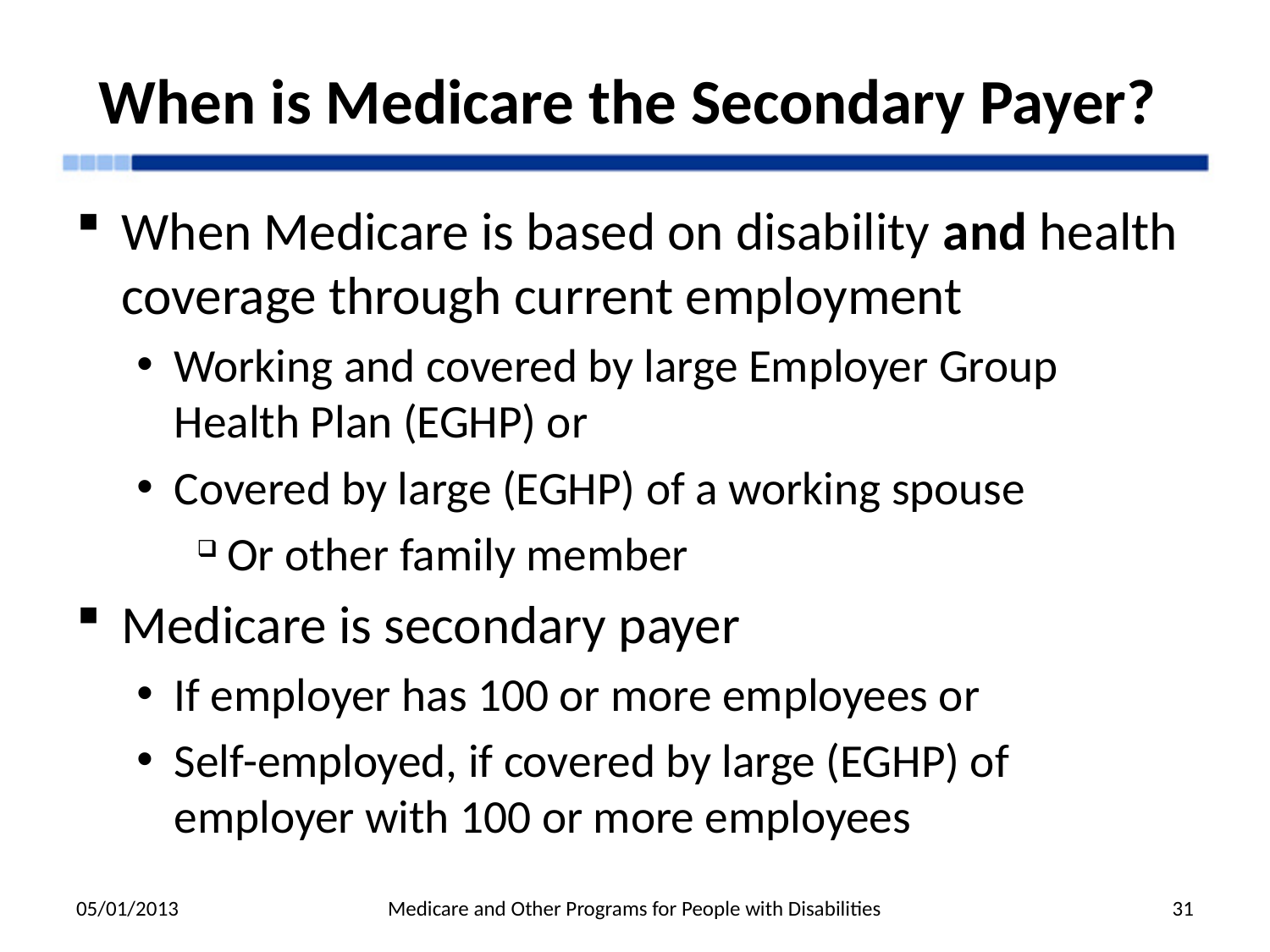

# When is Medicare the Secondary Payer?
When Medicare is based on disability and health coverage through current employment
Working and covered by large Employer Group Health Plan (EGHP) or
Covered by large (EGHP) of a working spouse
Or other family member
Medicare is secondary payer
If employer has 100 or more employees or
Self-employed, if covered by large (EGHP) of employer with 100 or more employees
05/01/2013
31
Medicare and Other Programs for People with Disabilities